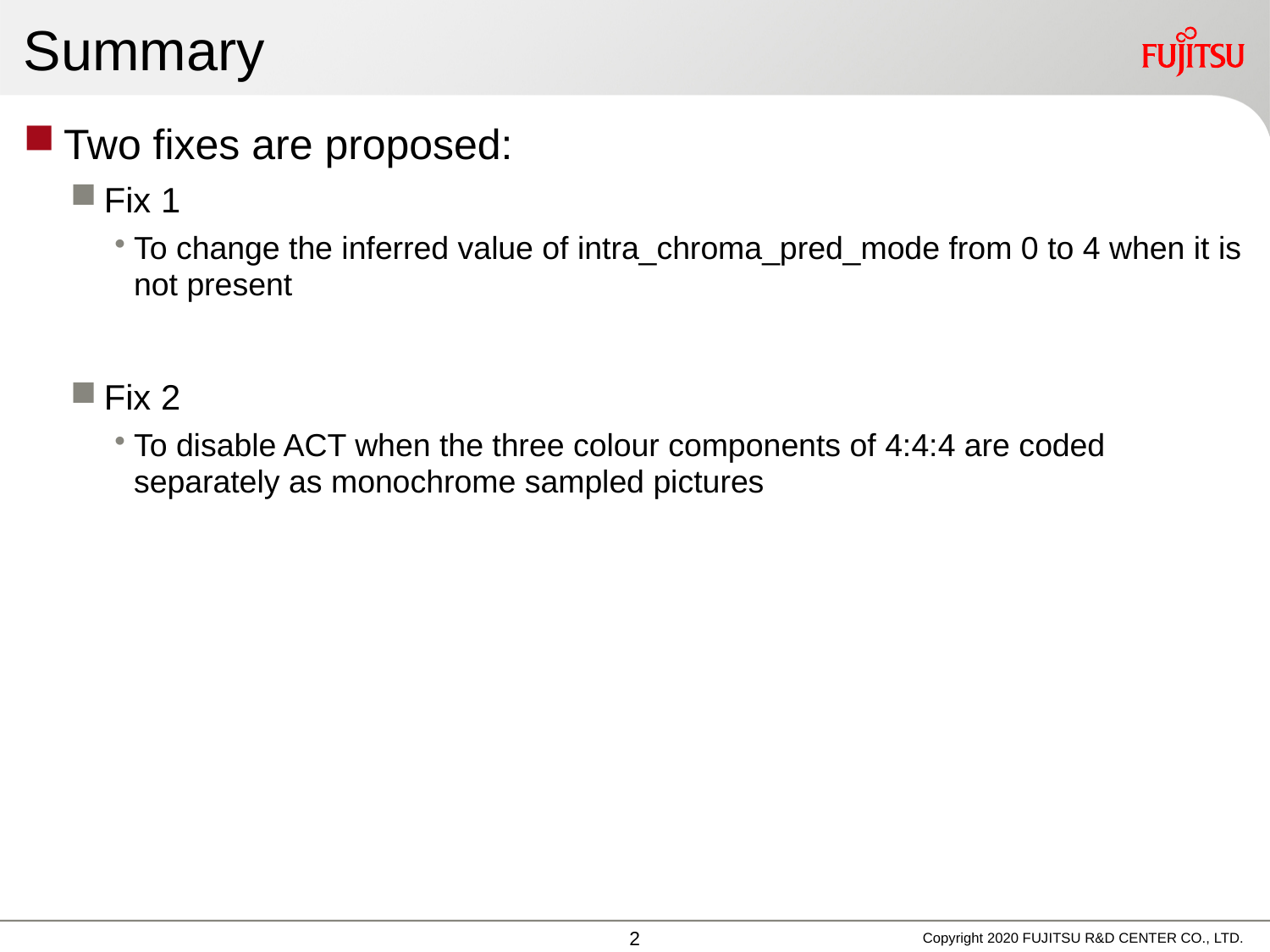

# Summary
Two fixes are proposed:
Fix 1
To change the inferred value of intra_chroma_pred_mode from 0 to 4 when it is not present

Fix 2
To disable ACT when the three colour components of 4:4:4 are coded separately as monochrome sampled pictures
2
Copyright 2020 FUJITSU R&D CENTER CO., LTD.